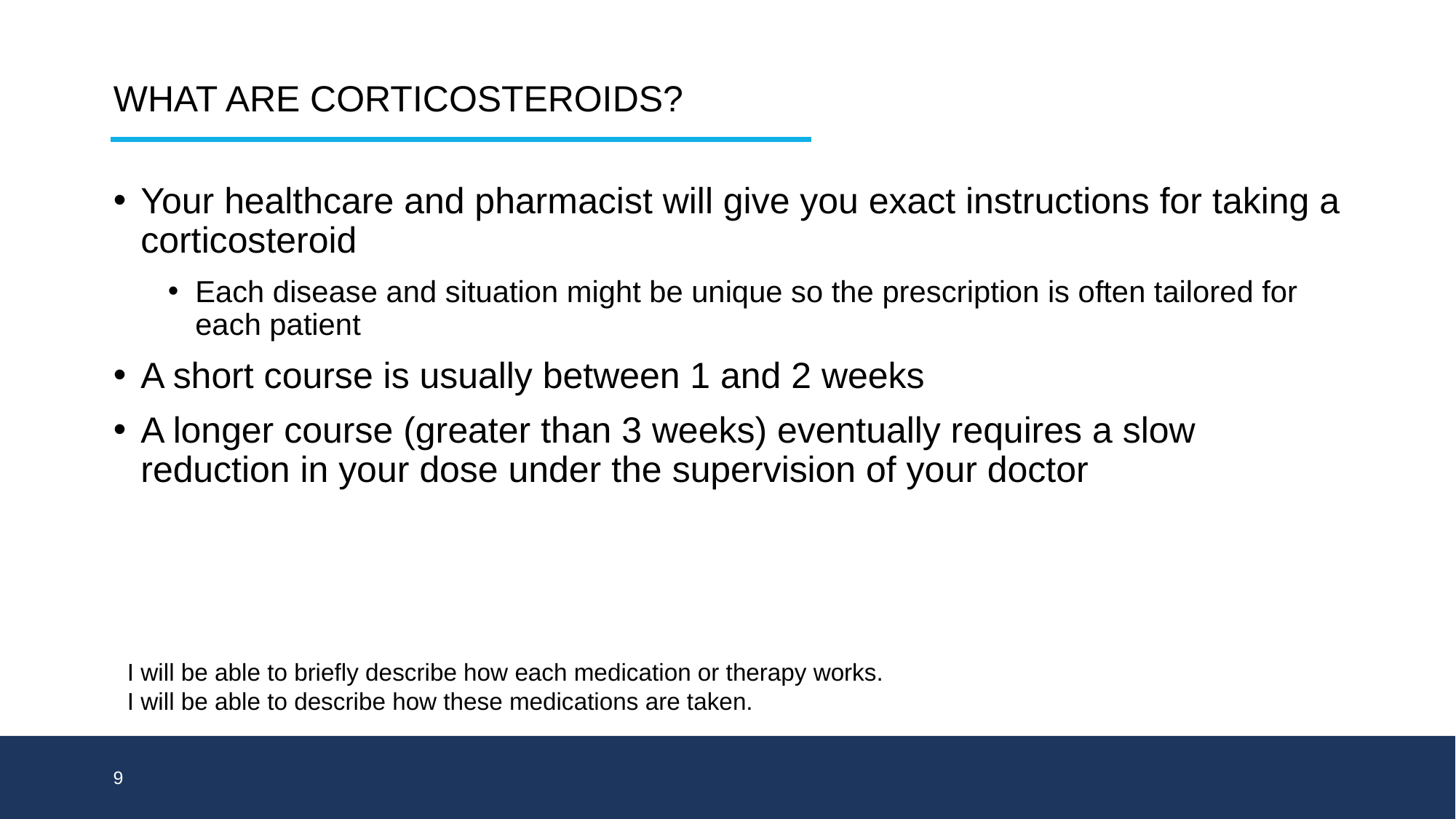

# What are Corticosteroids?
Your healthcare and pharmacist will give you exact instructions for taking a corticosteroid
Each disease and situation might be unique so the prescription is often tailored for each patient
A short course is usually between 1 and 2 weeks
A longer course (greater than 3 weeks) eventually requires a slow reduction in your dose under the supervision of your doctor

I will be able to briefly describe how each medication or therapy works.
I will be able to describe how these medications are taken.